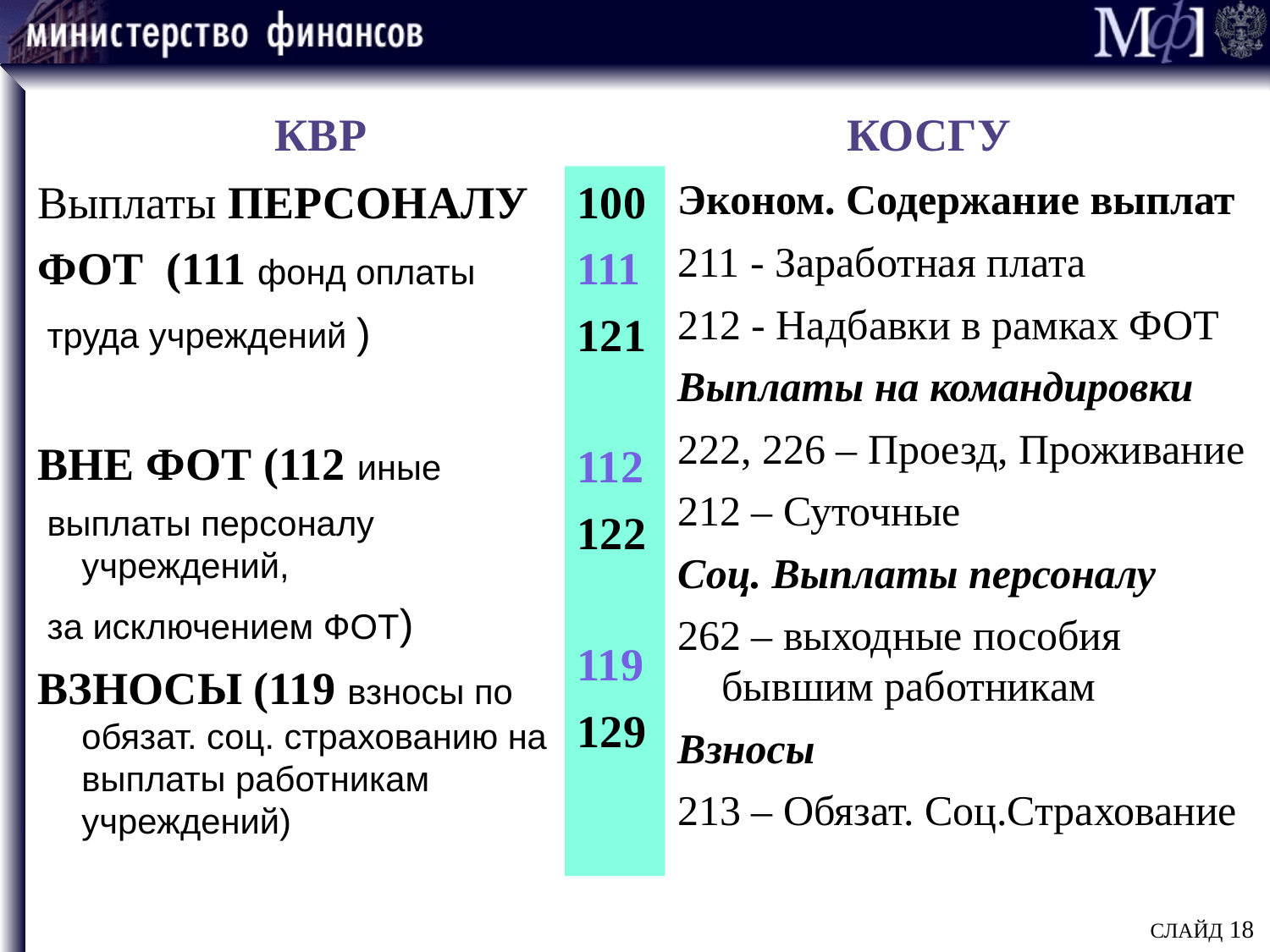

# КВР                                          КОСГУ
Выплаты ПЕРСОНАЛУ
ФОТ  (111 фонд оплаты
 труда учреждений )

ВНЕ ФОТ (112 иные
 выплаты персоналу  учреждений,
 за исключением ФОТ)
ВЗНОСЫ (119 взносы по обязат. соц. страхованию на выплаты работникам учреждений)

100
111
121

112
122

119
129
Эконом. Содержание выплат
211 - Заработная плата
212 - Надбавки в рамках ФОТ
Выплаты на командировки
222, 226 – Проезд, Проживание
212 – Суточные
Соц. Выплаты персоналу
262 – выходные пособия бывшим работникам
Взносы
213 – Обязат. Соц.Страхование

СЛАЙД 18